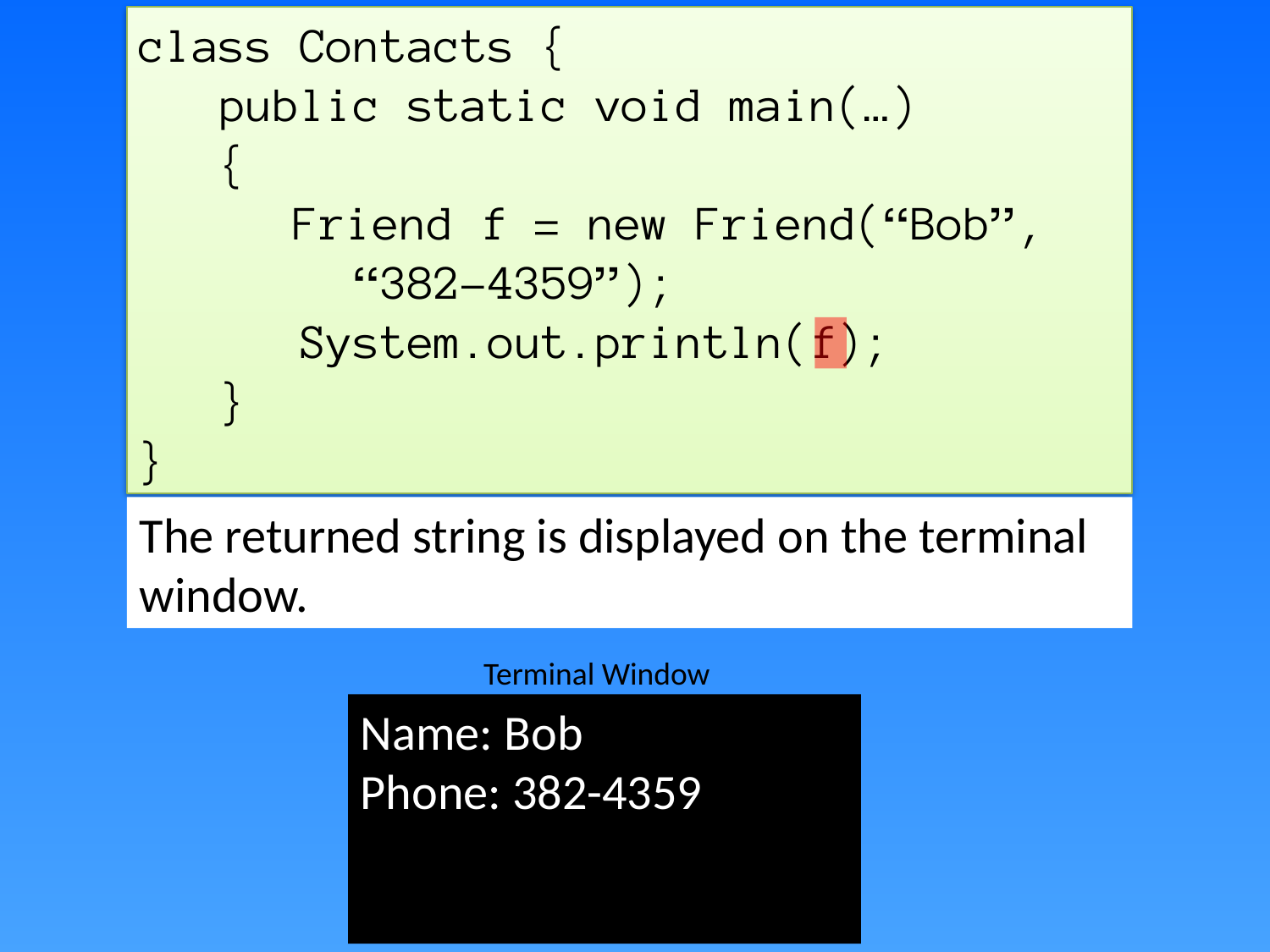

class Contacts {
   public static void main(…)
   {
 	 Friend f = new Friend(“Bob”,
        “382-4359”);
      System.out.println(f);
   }
}

The returned string is displayed on the terminal window.
Terminal Window
Name: Bob
Phone: 382-4359